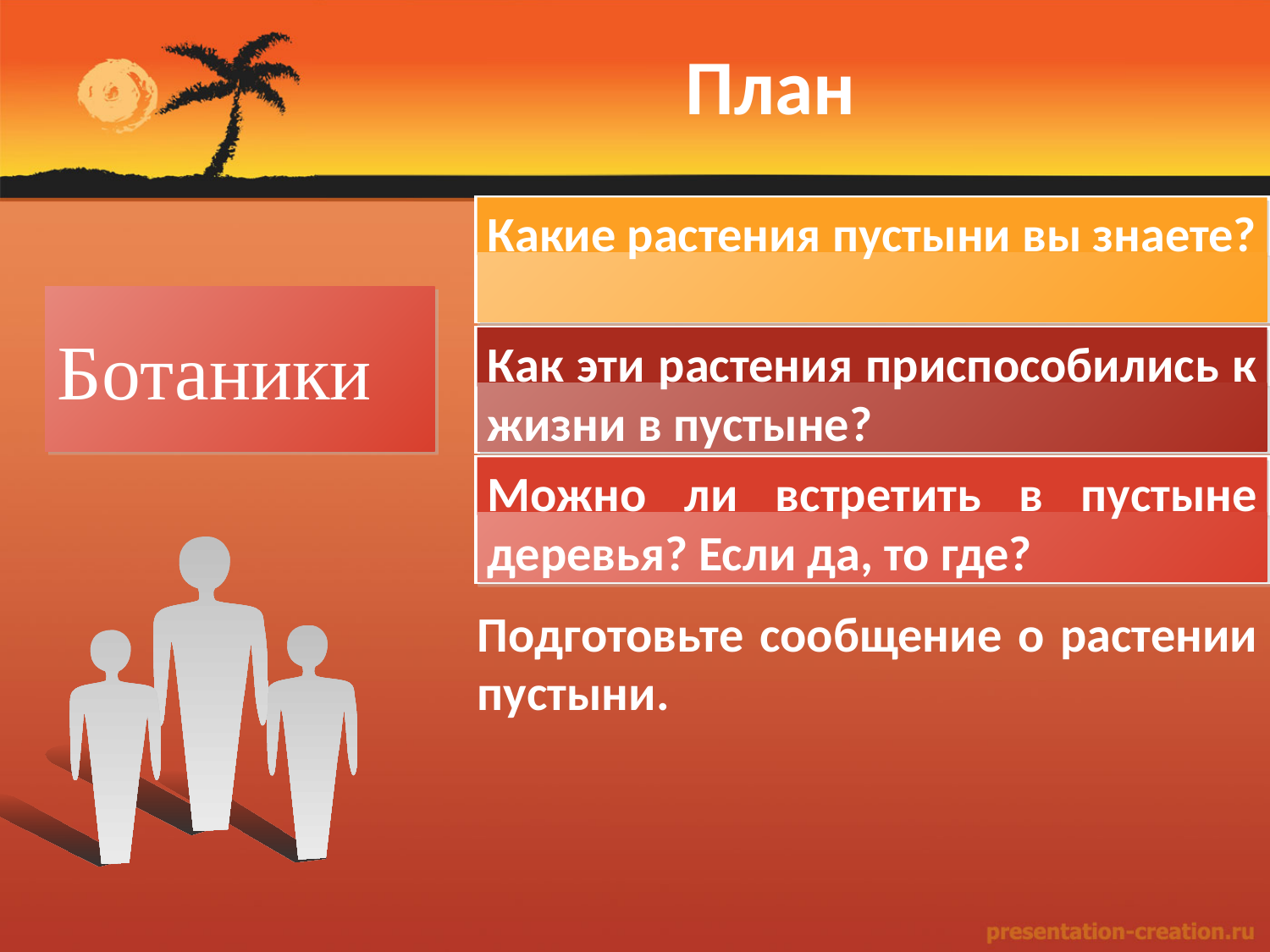

# План

Какие растения пустыни вы знаете?
Ботаники

Как эти растения приспособились к жизни в пустыне?

Можно ли встретить в пустыне деревья? Если да, то где?

Подготовьте сообщение о растении пустыни.